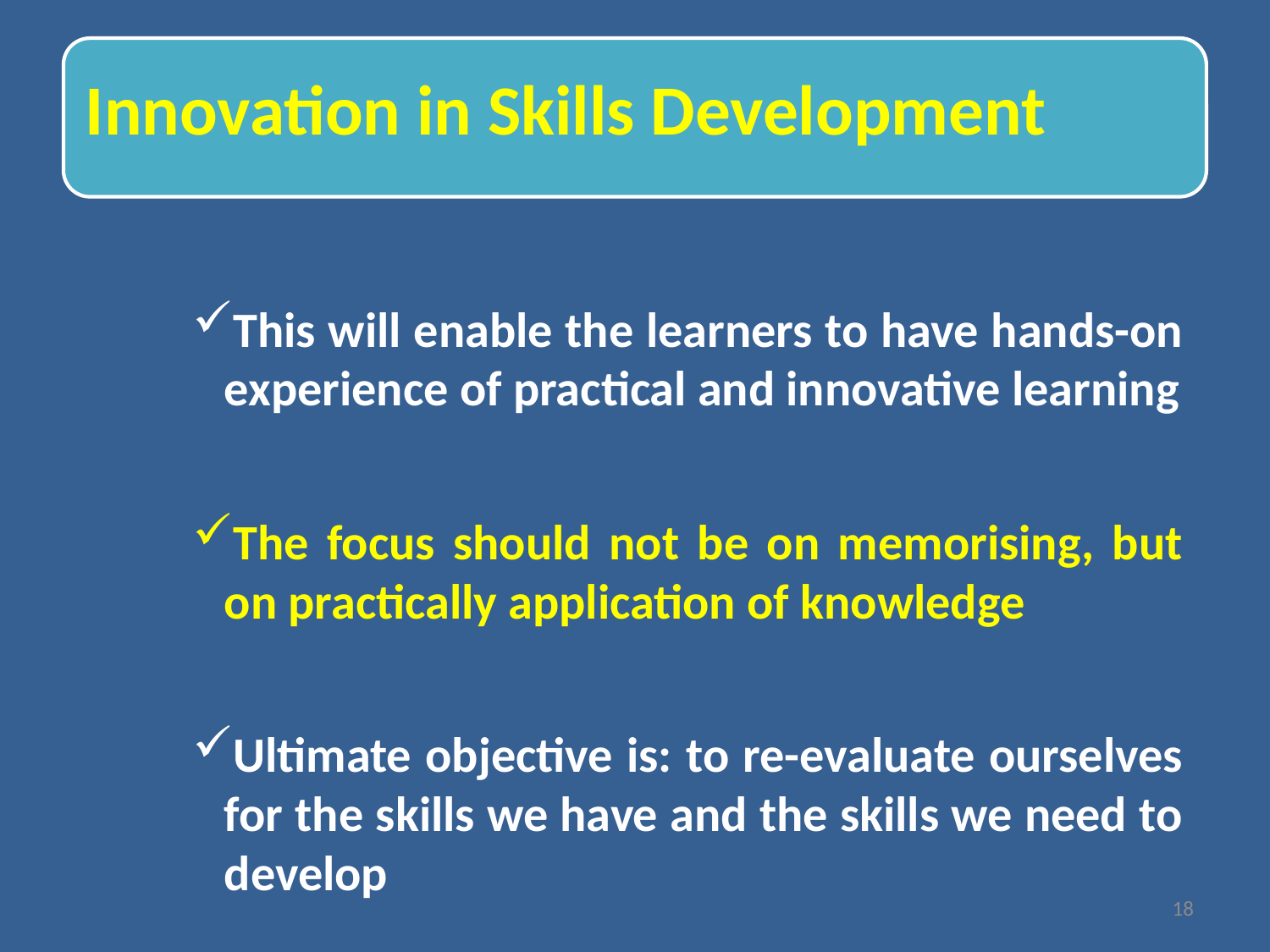

Innovation in Skills Development

This will enable the learners to have hands-on experience of practical and innovative learning

The focus should not be on memorising, but on practically application of knowledge

Ultimate objective is: to re-evaluate ourselves for the skills we have and the skills we need to develop
18